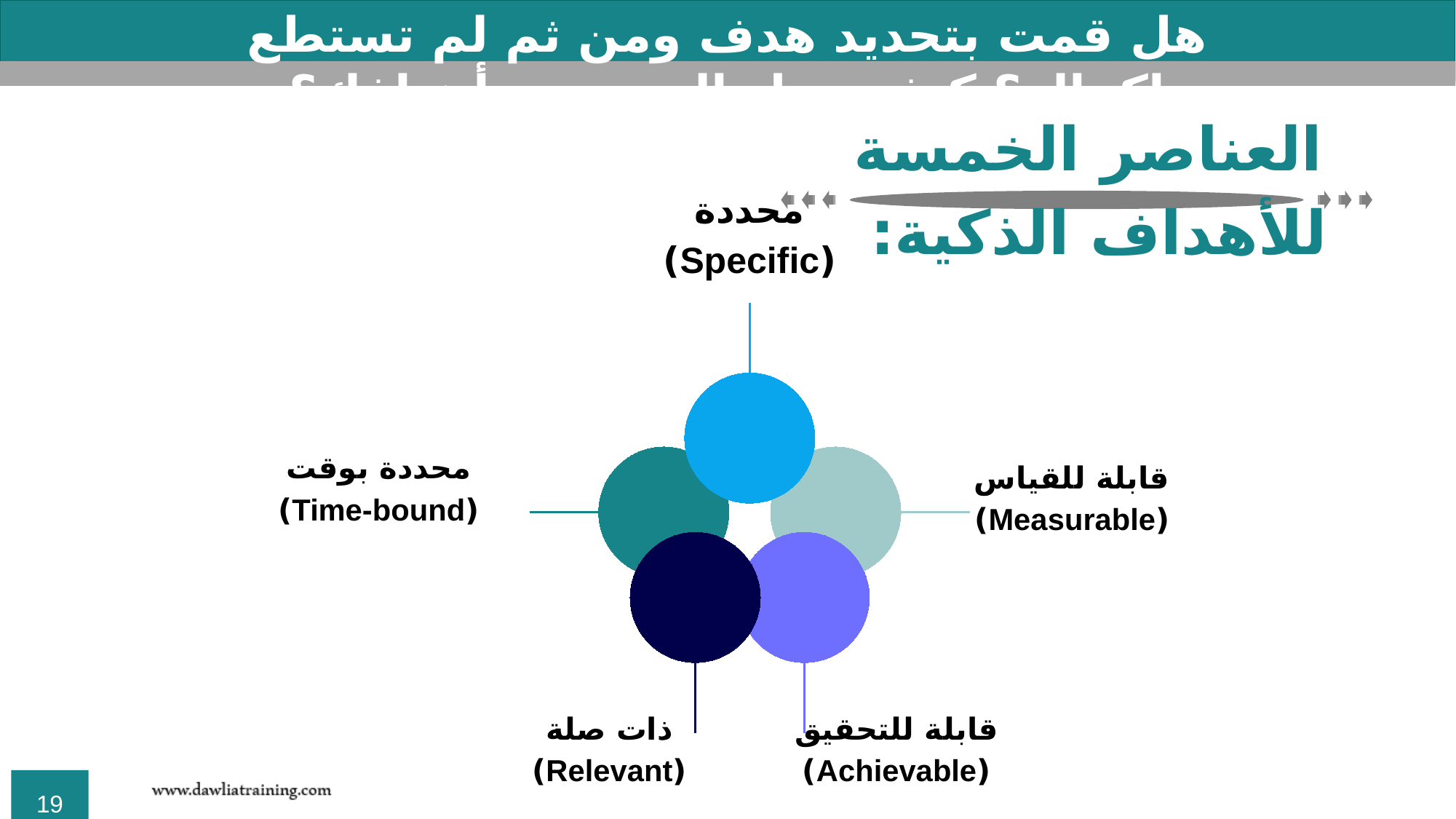

هل قمت بتحديد هدف ومن ثم لم تستطع إكماله؟ كيف تصل إلى جميع أهدافك؟
 العناصر الخمسة للأهداف الذكية:

محددة (Specific)

قابلة للقياس (Measurable)

محددة بوقت (Time-bound)

ذات صلة (Relevant)

قابلة للتحقيق (Achievable)